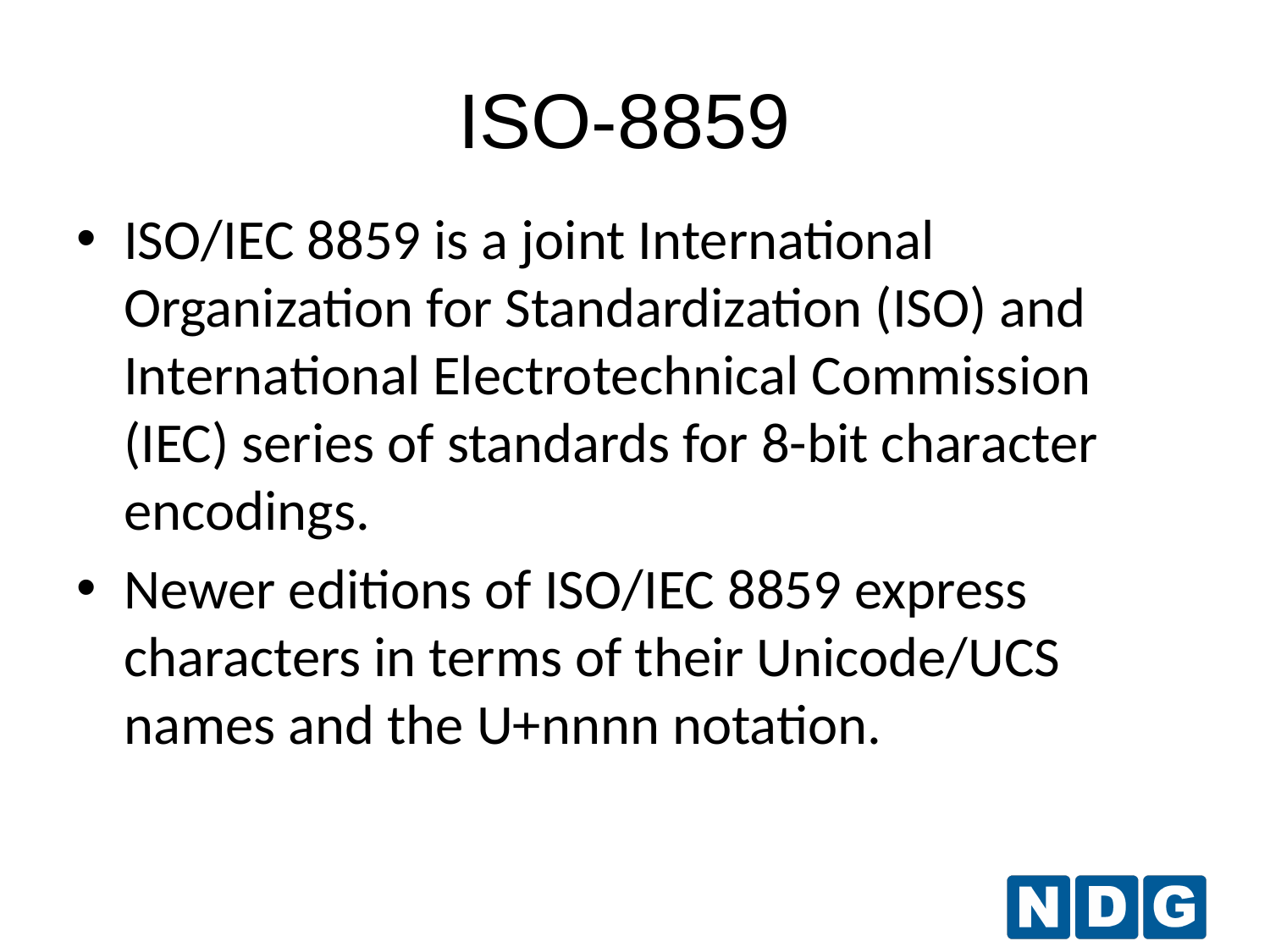

ISO-8859
ISO/IEC 8859 is a joint International Organization for Standardization (ISO) and International Electrotechnical Commission (IEC) series of standards for 8-bit character encodings.
Newer editions of ISO/IEC 8859 express characters in terms of their Unicode/UCS names and the U+nnnn notation.